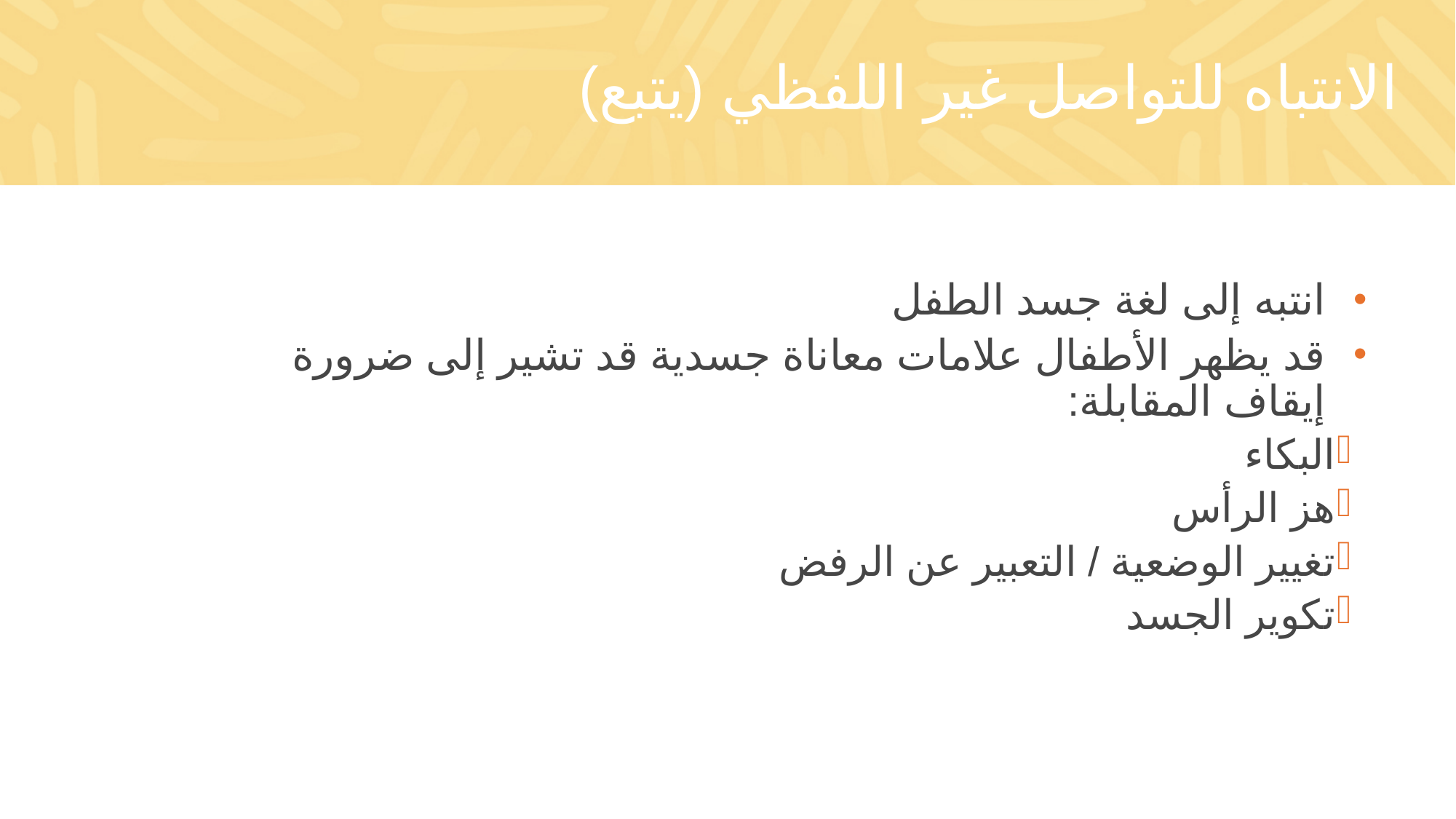

# الانتباه للتواصل غير اللفظي (يتبع)
انتبه إلى لغة جسد الطفل
قد يظهر الأطفال علامات معاناة جسدية قد تشير إلى ضرورة إيقاف المقابلة:
البكاء
هز الرأس
تغيير الوضعية / التعبير عن الرفض
تكوير الجسد